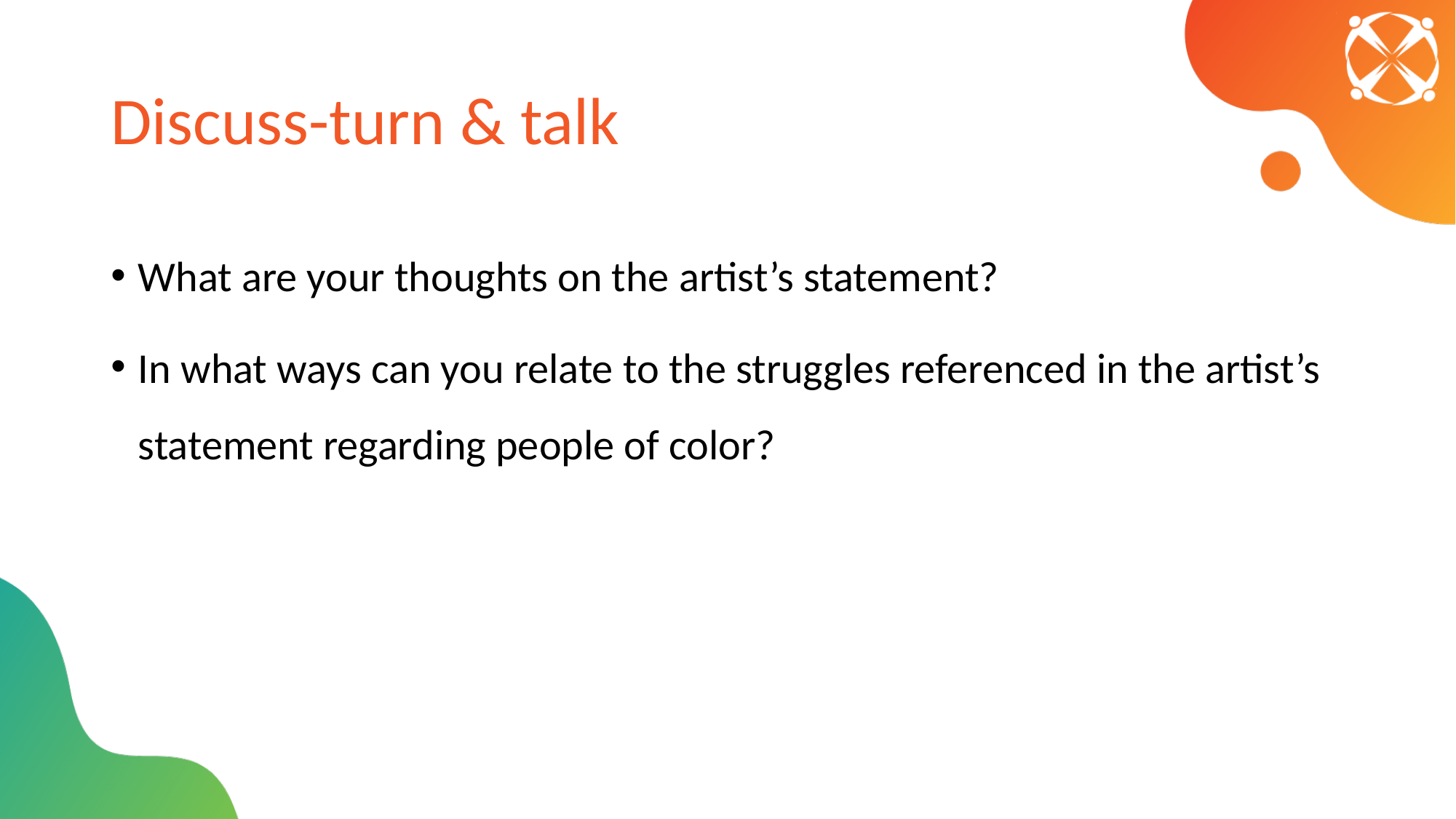

# Discuss-turn & talk
What are your thoughts on the artist’s statement?
In what ways can you relate to the struggles referenced in the artist’s statement regarding people of color?